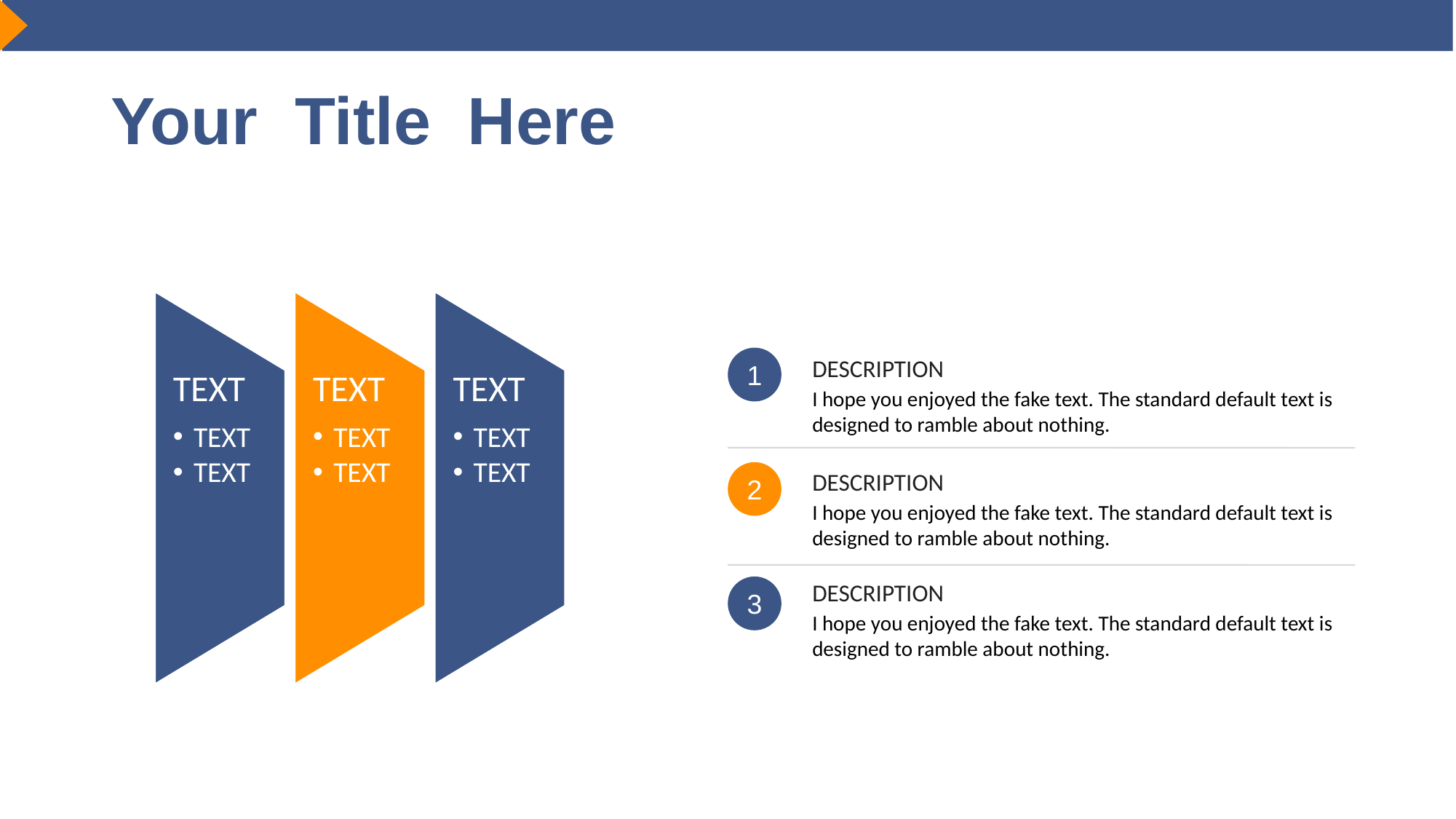

# Your  Title  Here
TEXT
TEXT
TEXT
TEXT
TEXT
TEXT
TEXT
TEXT
TEXT
1
DESCRIPTION
I hope you enjoyed the fake text. The standard default text is designed to ramble about nothing.

DESCRIPTION
2
I hope you enjoyed the fake text. The standard default text is designed to ramble about nothing.

DESCRIPTION
3
I hope you enjoyed the fake text. The standard default text is designed to ramble about nothing.